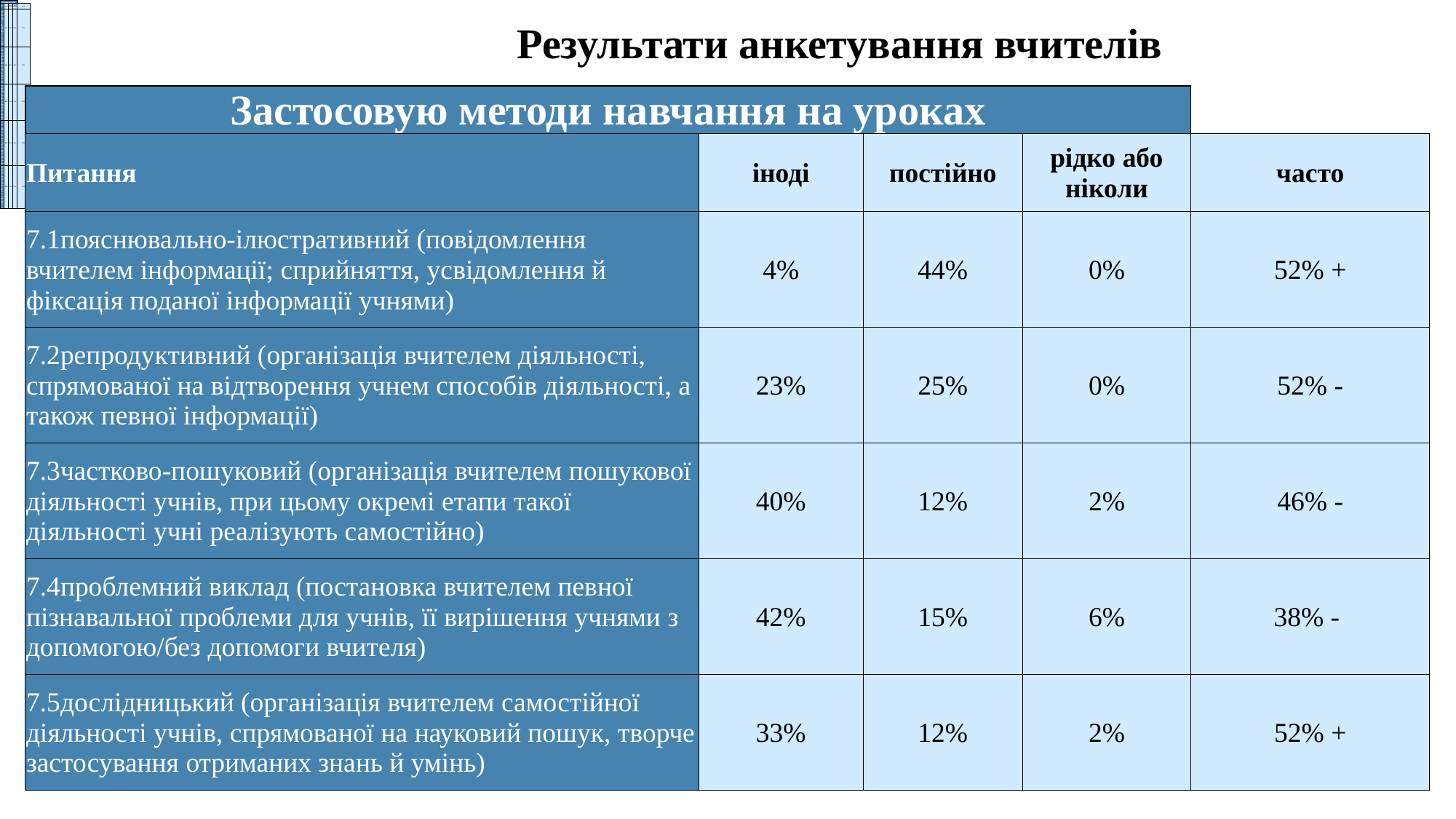

#
| Застосовую методи навчання на уроках |  |  |  |  |  |  |
| --- | --- | --- | --- | --- | --- | --- |
| Питання | іноді | постійно | рідко або ніколи | часто |  |  |
| 7.1пояснювально-ілюстративний (повідомлення вчителем інформації; сприйняття, усвідомлення й фіксація поданої інформації учнями) | 4% | 44% | 0% | 52% |  |  |
| 7.2репродуктивний (організація вчителем діяльності, спрямованої на відтворення учнем способів діяльності, а також певної інформації) | 23% | 25% | 0% | 52% |  |  |
| 7.3частково-пошуковий (організація вчителем пошукової діяльності учнів, при цьому окремі етапи такої діяльності учні реалізують самостійно) | 40% | 12% | 2% | 46% |  |  |
| 7.4проблемний виклад (постановка вчителем певної пізнавальної проблеми для учнів, її вирішення учнями з допомогою/без допомоги вчителя) | 42% | 15% | 6% | 38% |  |  |
| 7.5дослідницький (організація вчителем самостійної діяльності учнів, спрямованої на науковий пошук, творче застосування отриманих знань й умінь) | 33% | 12% | 2% | 52% |  |  |
Результати анкетування вчителів
| Застосовую методи навчання на уроках |  |  |  |  |  |  |
| --- | --- | --- | --- | --- | --- | --- |
| Питання | іноді | постійно | рідко або ніколи | часто |  |  |
| 7.1пояснювально-ілюстративний (повідомлення вчителем інформації; сприйняття, усвідомлення й фіксація поданої інформації учнями) | 4% | 44% | 0% | 52% + |  |  |
| 7.2репродуктивний (організація вчителем діяльності, спрямованої на відтворення учнем способів діяльності, а також певної інформації) | 23% | 25% | 0% | 52% - |  |  |
| 7.3частково-пошуковий (організація вчителем пошукової діяльності учнів, при цьому окремі етапи такої діяльності учні реалізують самостійно) | 40% | 12% | 2% | 46% - |  |  |
| 7.4проблемний виклад (постановка вчителем певної пізнавальної проблеми для учнів, її вирішення учнями з допомогою/без допомоги вчителя) | 42% | 15% | 6% | 38% - |  |  |
| 7.5дослідницький (організація вчителем самостійної діяльності учнів, спрямованої на науковий пошук, творче застосування отриманих знань й умінь) | 33% | 12% | 2% | 52% + |  |  |